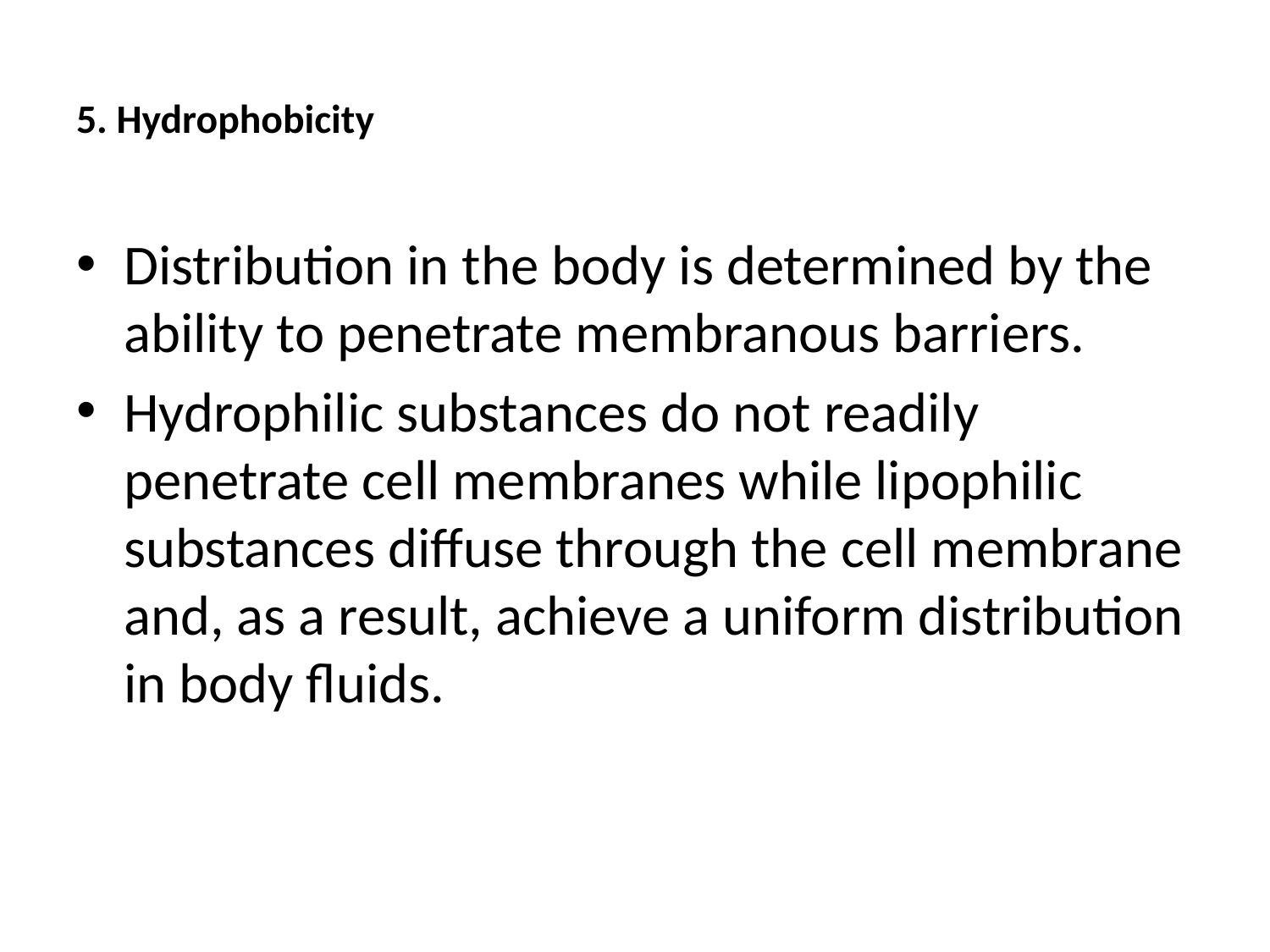

# 5. Hydrophobicity
Distribution in the body is determined by the ability to penetrate membranous barriers.
Hydrophilic substances do not readily penetrate cell membranes while lipophilic substances diffuse through the cell membrane and, as a result, achieve a uniform distribution in body fluids.